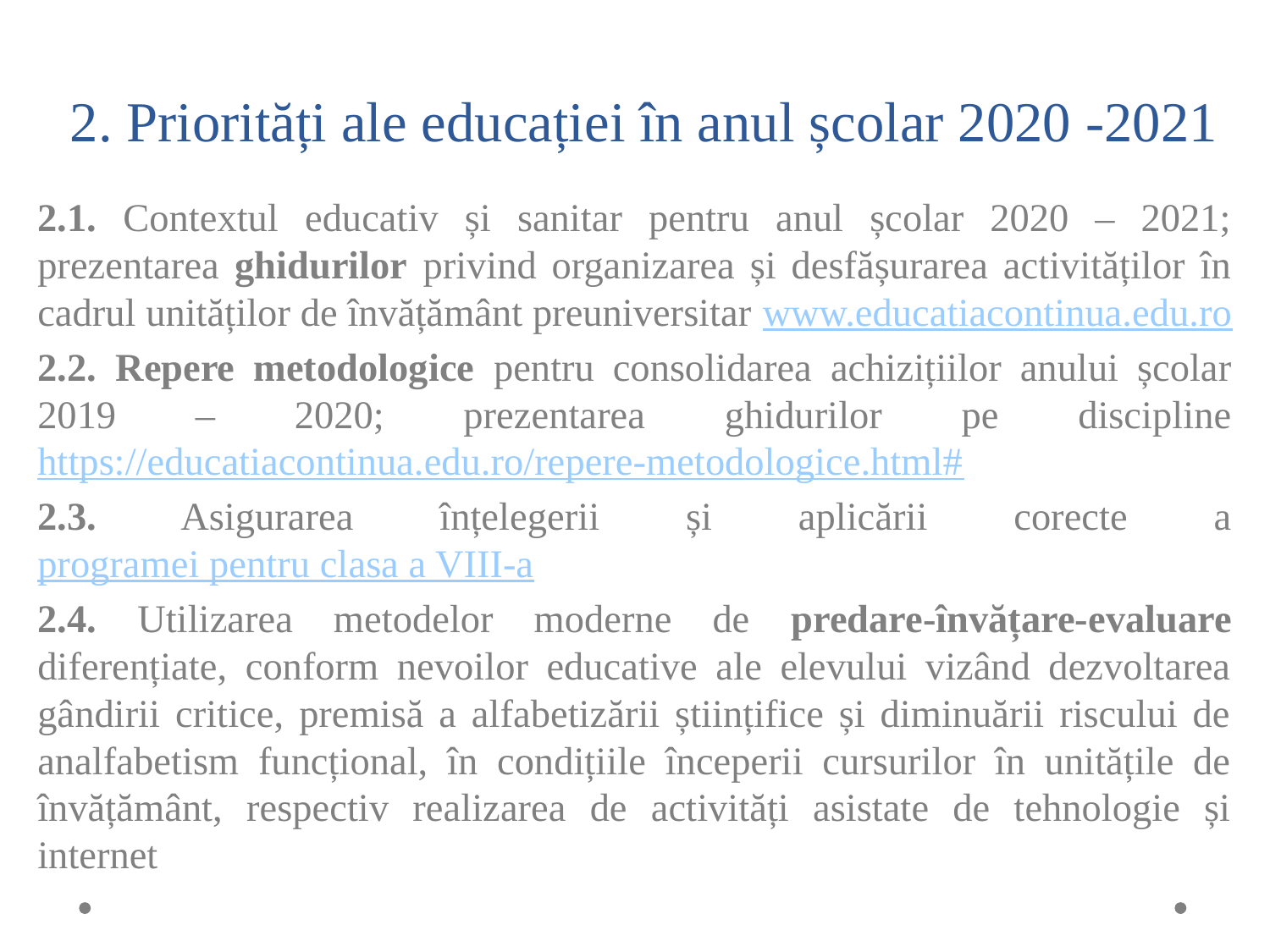

# 2. Priorități ale educației în anul școlar 2020 -2021
2.1. Contextul educativ și sanitar pentru anul școlar 2020 – 2021; prezentarea ghidurilor privind organizarea și desfășurarea activităților în cadrul unităților de învățământ preuniversitar www.educatiacontinua.edu.ro
2.2. Repere metodologice pentru consolidarea achizițiilor anului școlar 2019 – 2020; prezentarea ghidurilor pe discipline https://educatiacontinua.edu.ro/repere-metodologice.html#
2.3. Asigurarea înțelegerii și aplicării corecte a programei pentru clasa a VIII-a
2.4. Utilizarea metodelor moderne de predare-învățare-evaluare diferențiate, conform nevoilor educative ale elevului vizând dezvoltarea gândirii critice, premisă a alfabetizării științifice și diminuării riscului de analfabetism funcțional, în condițiile începerii cursurilor în unitățile de învățământ, respectiv realizarea de activități asistate de tehnologie și internet